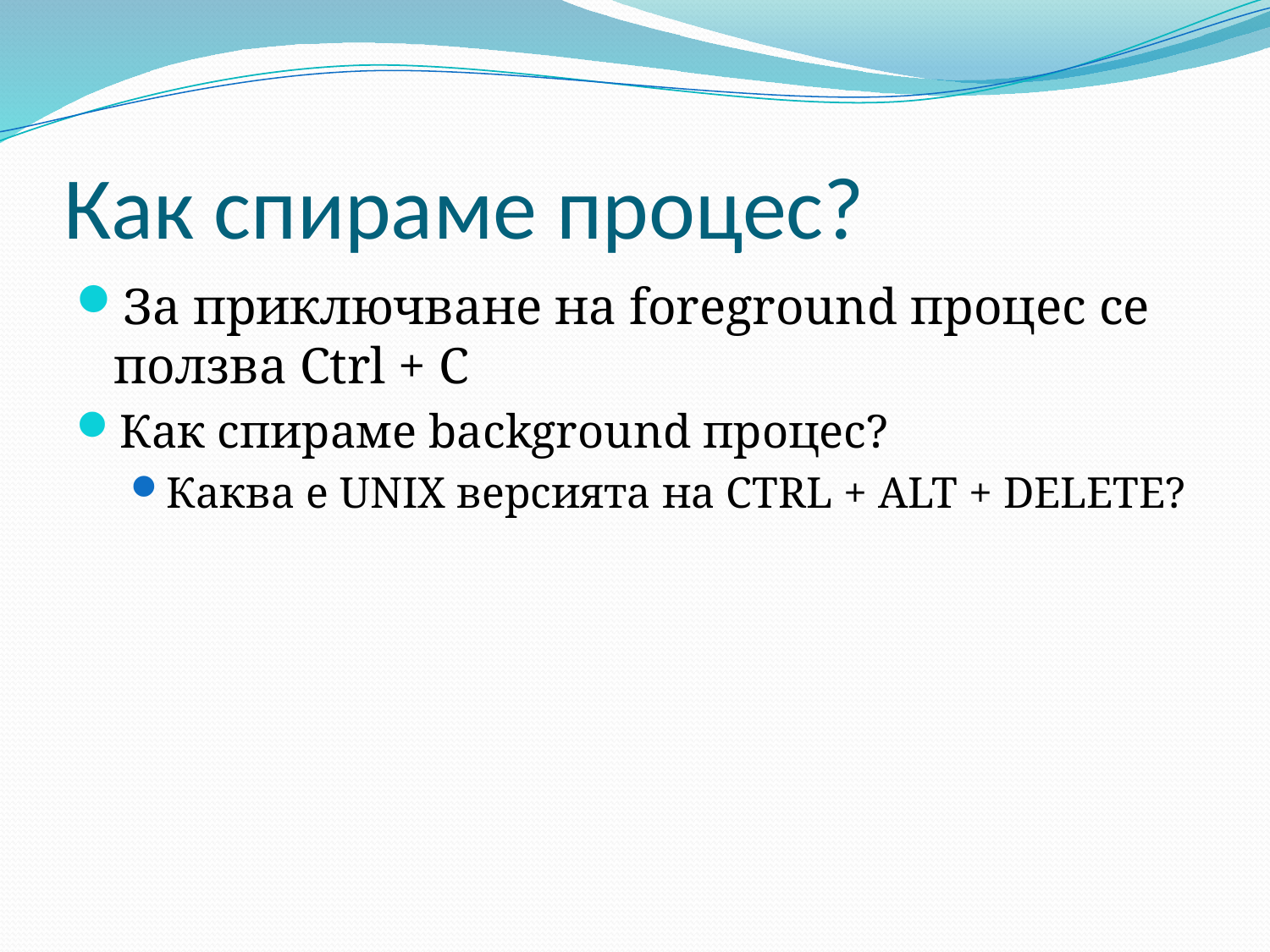

# Как спираме процес?
За приключване на foreground процес се ползва Ctrl + C
Как спираме background процес?
Каква е UNIX версията на CTRL + ALT + DELETE?